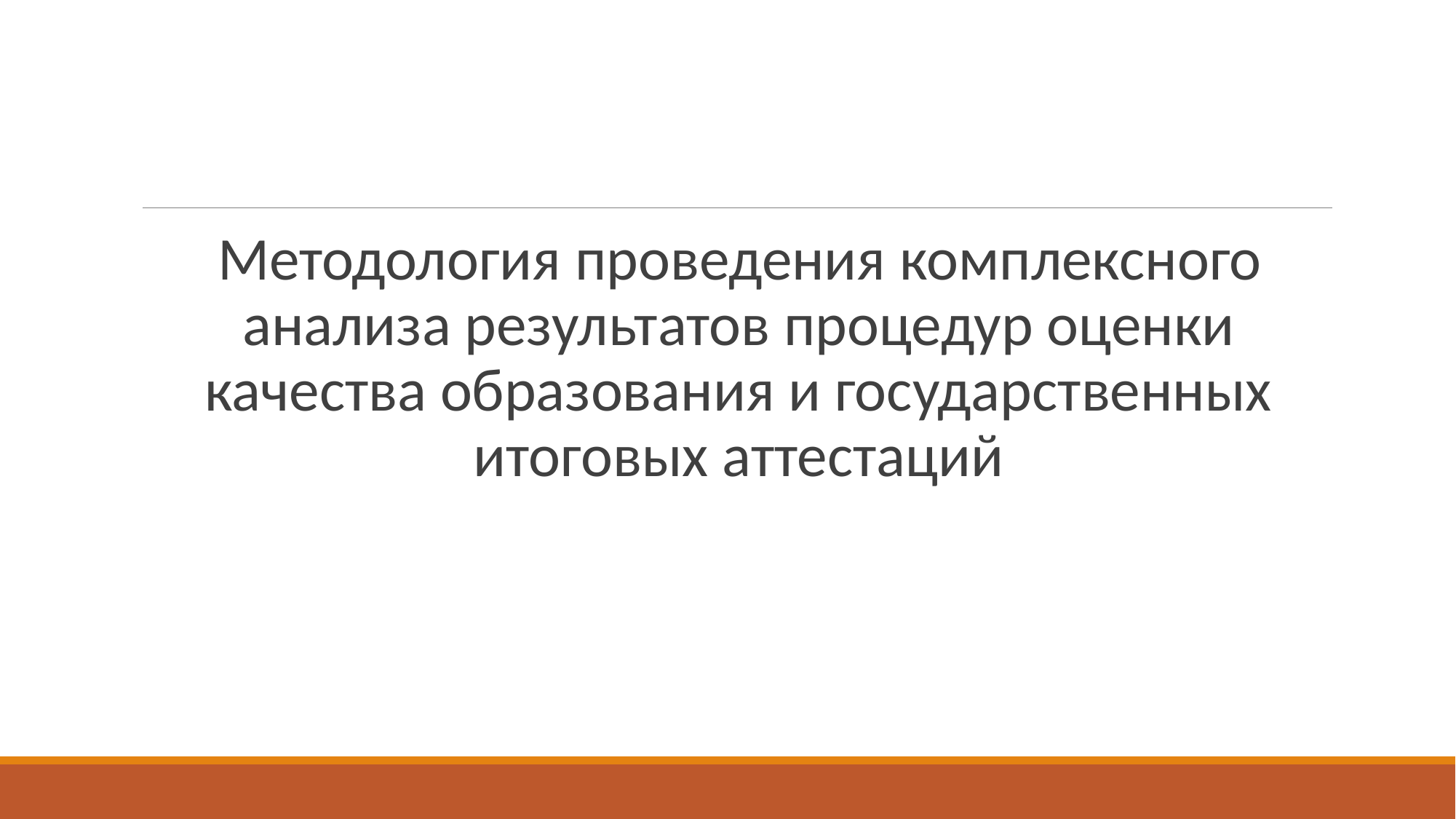

Методология проведения комплексного анализа результатов процедур оценки качества образования и государственных итоговых аттестаций